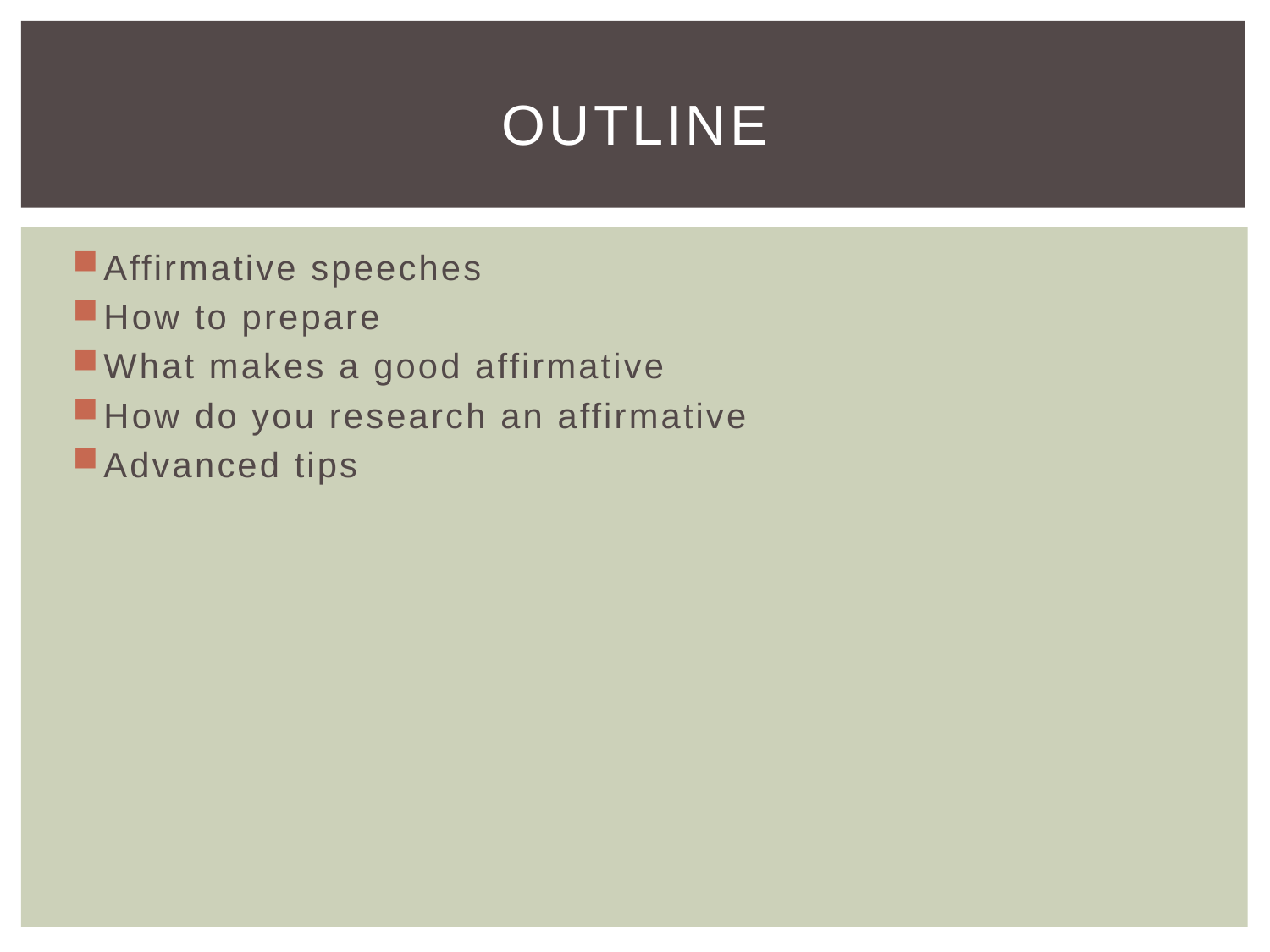

# Outline
Affirmative speeches
How to prepare
What makes a good affirmative
How do you research an affirmative
Advanced tips